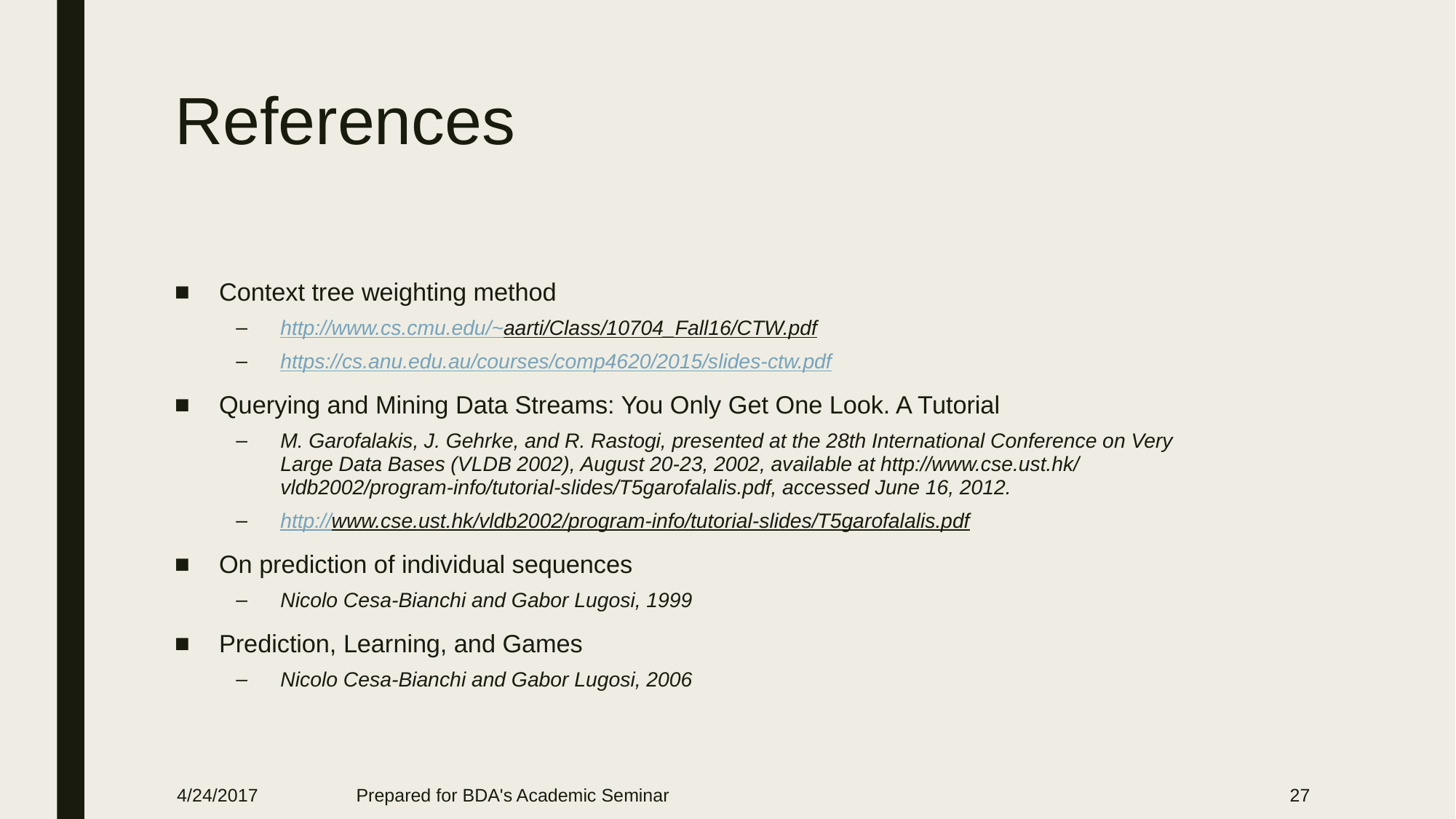

# References
Context tree weighting method
http://www.cs.cmu.edu/~aarti/Class/10704_Fall16/CTW.pdf
https://cs.anu.edu.au/courses/comp4620/2015/slides-ctw.pdf
Querying and Mining Data Streams: You Only Get One Look. A Tutorial
M. Garofalakis, J. Gehrke, and R. Rastogi, presented at the 28th International Conference on Very
Large Data Bases (VLDB 2002), August 20-23, 2002, available at http://www.cse.ust.hk/
vldb2002/program-info/tutorial-slides/T5garofalalis.pdf, accessed June 16, 2012.
http://www.cse.ust.hk/vldb2002/program-info/tutorial-slides/T5garofalalis.pdf
On prediction of individual sequences
Nicolo Cesa-Bianchi and Gabor Lugosi, 1999
Prediction, Learning, and Games
Nicolo Cesa-Bianchi and Gabor Lugosi, 2006

4/24/2017
Prepared for BDA's Academic Seminar
27